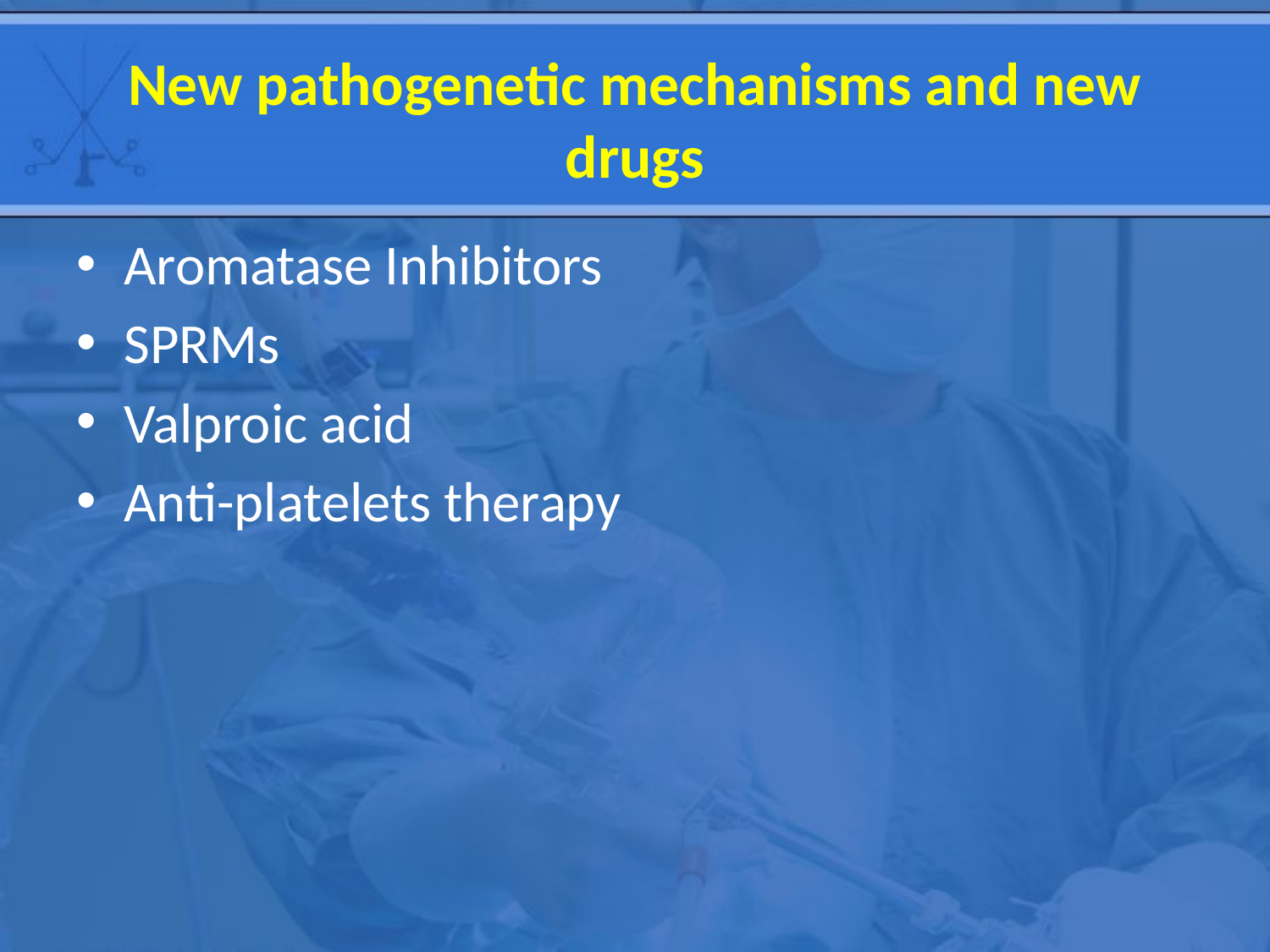

# New pathogenetic mechanisms and new drugs
Aromatase Inhibitors
SPRMs
Valproic acid
Anti-platelets therapy